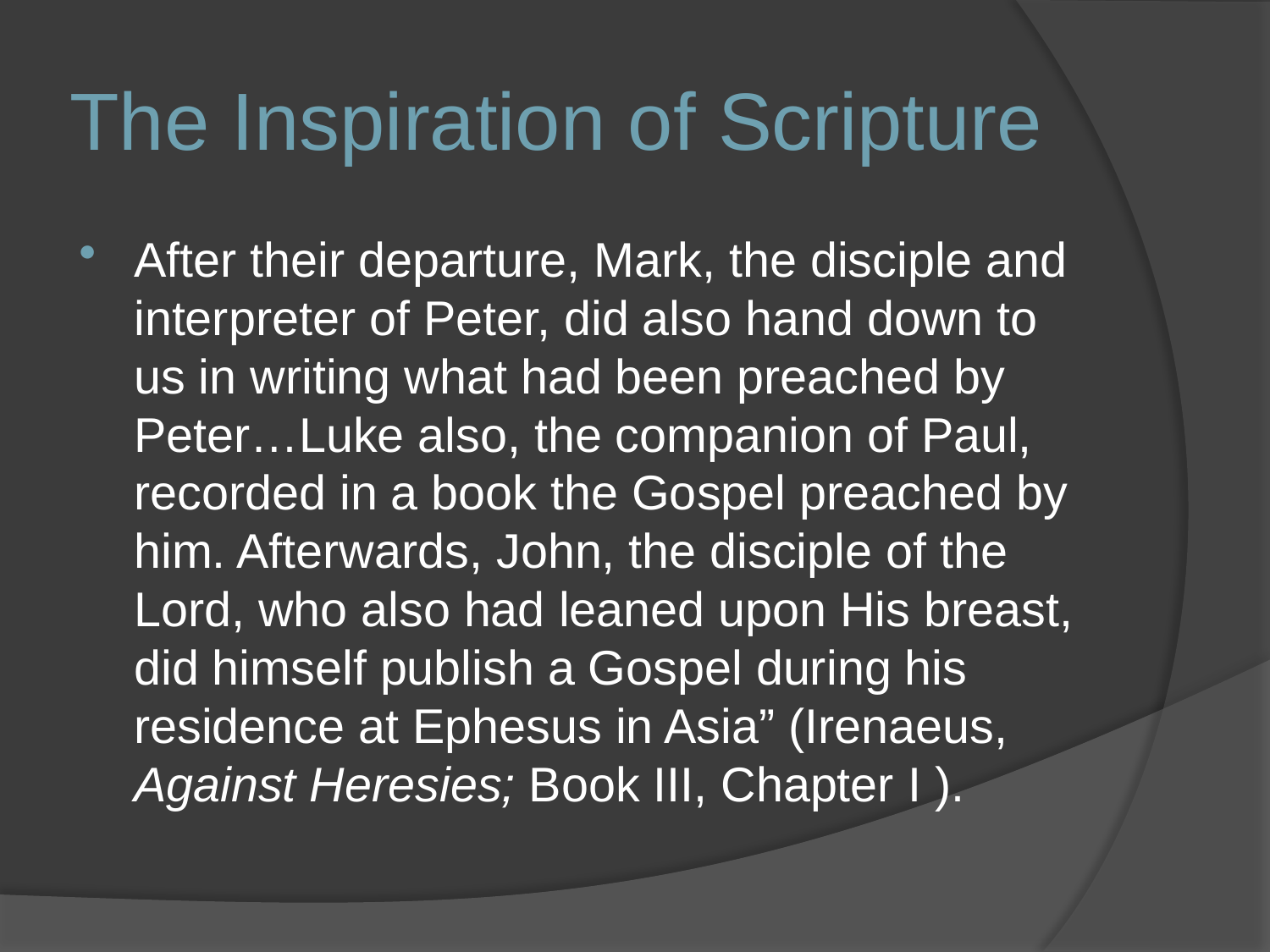

# The Inspiration of Scripture
After their departure, Mark, the disciple and interpreter of Peter, did also hand down to us in writing what had been preached by Peter…Luke also, the companion of Paul, recorded in a book the Gospel preached by him. Afterwards, John, the disciple of the Lord, who also had leaned upon His breast, did himself publish a Gospel during his residence at Ephesus in Asia” (Irenaeus, Against Heresies; Book III, Chapter I ).